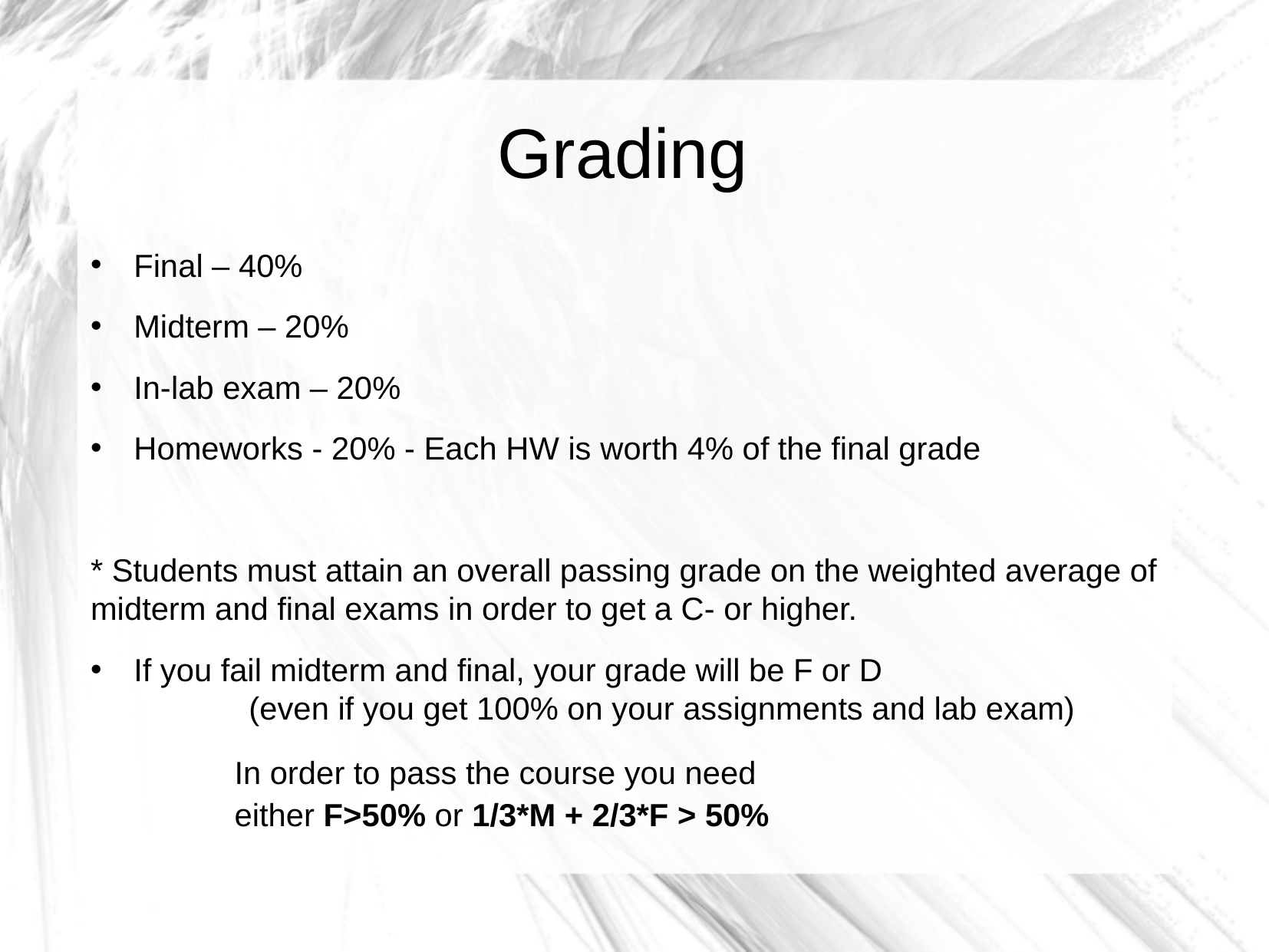

Grading
Final – 40%
Midterm – 20%
In-lab exam – 20%
Homeworks - 20% - Each HW is worth 4% of the final grade

* Students must attain an overall passing grade on the weighted average of midterm and final exams in order to get a C- or higher.
If you fail midterm and final, your grade will be F or D
	(even if you get 100% on your assignments and lab exam)
In order to pass the course you need
either F>50% or 1/3*M + 2/3*F > 50%